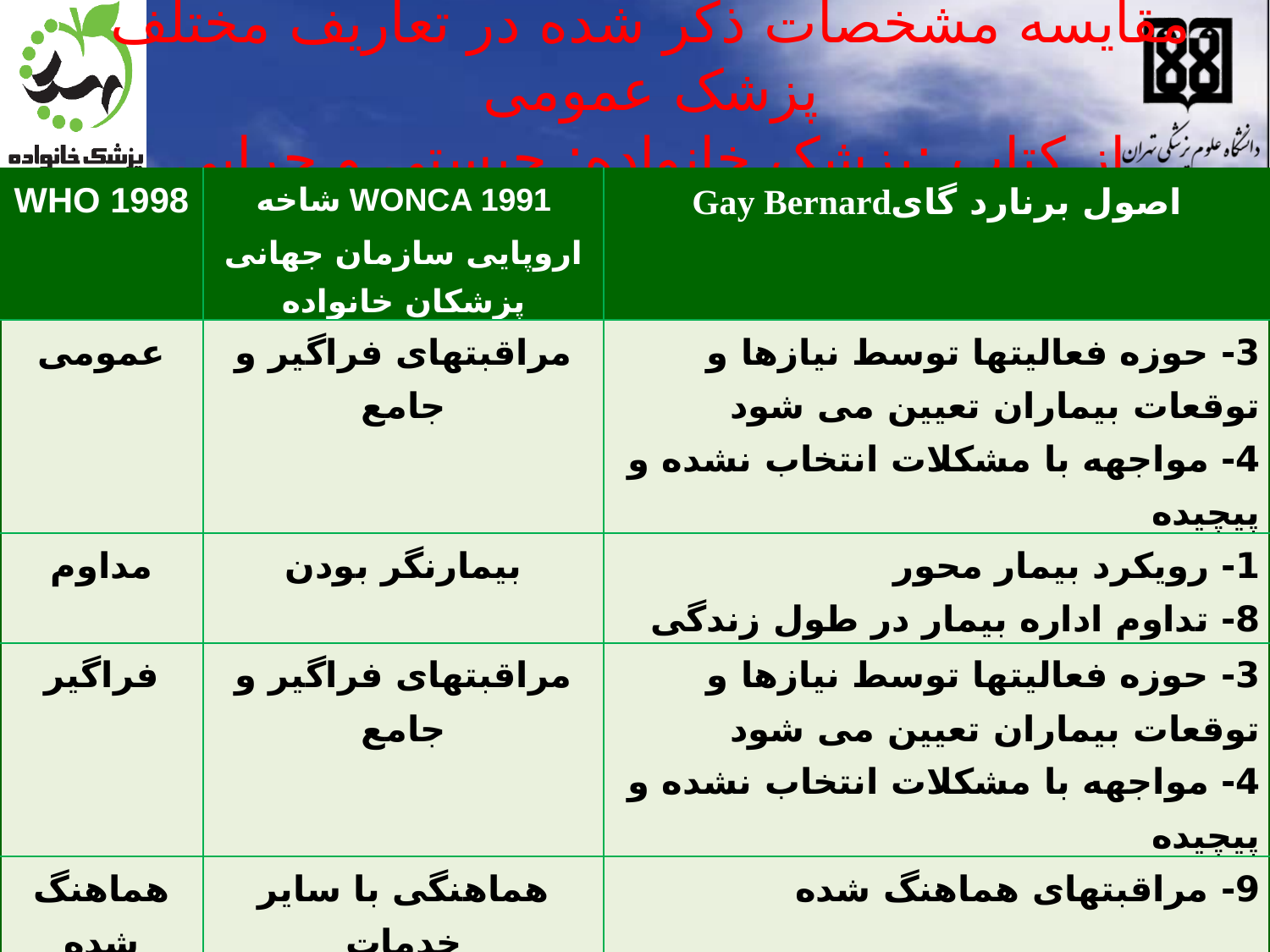

# مقایسه مشخصات ذکر شده در تعاریف مختلف پزشک عمومی از کتاب :پزشک خانواده: چیستی و چرایی
| WHO 1998 | WONCA 1991 شاخه اروپایی سازمان جهانی پزشکان خانواده | اصول برنارد گایGay Bernard |
| --- | --- | --- |
| عمومی | مراقبتهای فراگیر و جامع | 3- حوزه فعالیتها توسط نیازها و توقعات بیماران تعیین می شود 4- مواجهه با مشکلات انتخاب نشده و پیچیده |
| مداوم | بیمارنگر بودن | 1- رویکرد بیمار محور 8- تداوم اداره بیمار در طول زندگی |
| فراگیر | مراقبتهای فراگیر و جامع | 3- حوزه فعالیتها توسط نیازها و توقعات بیماران تعیین می شود 4- مواجهه با مشکلات انتخاب نشده و پیچیده |
| هماهنگ شده | هماهنگی با سایر خدمات | 9- مراقبتهای هماهنگ شده |
| مشارکتی | هماهنگی با سایر خدمات | 9- مراقبتهای هماهنگ شده |
| خانواده نگر | تمرکز بر خانواده | 2- گرایش به زمینه خانواده و جامعه |
| جامعه نگر | تعهد در قبال جامعه | 2- گرایش به زمینه خانواده و جامعه |